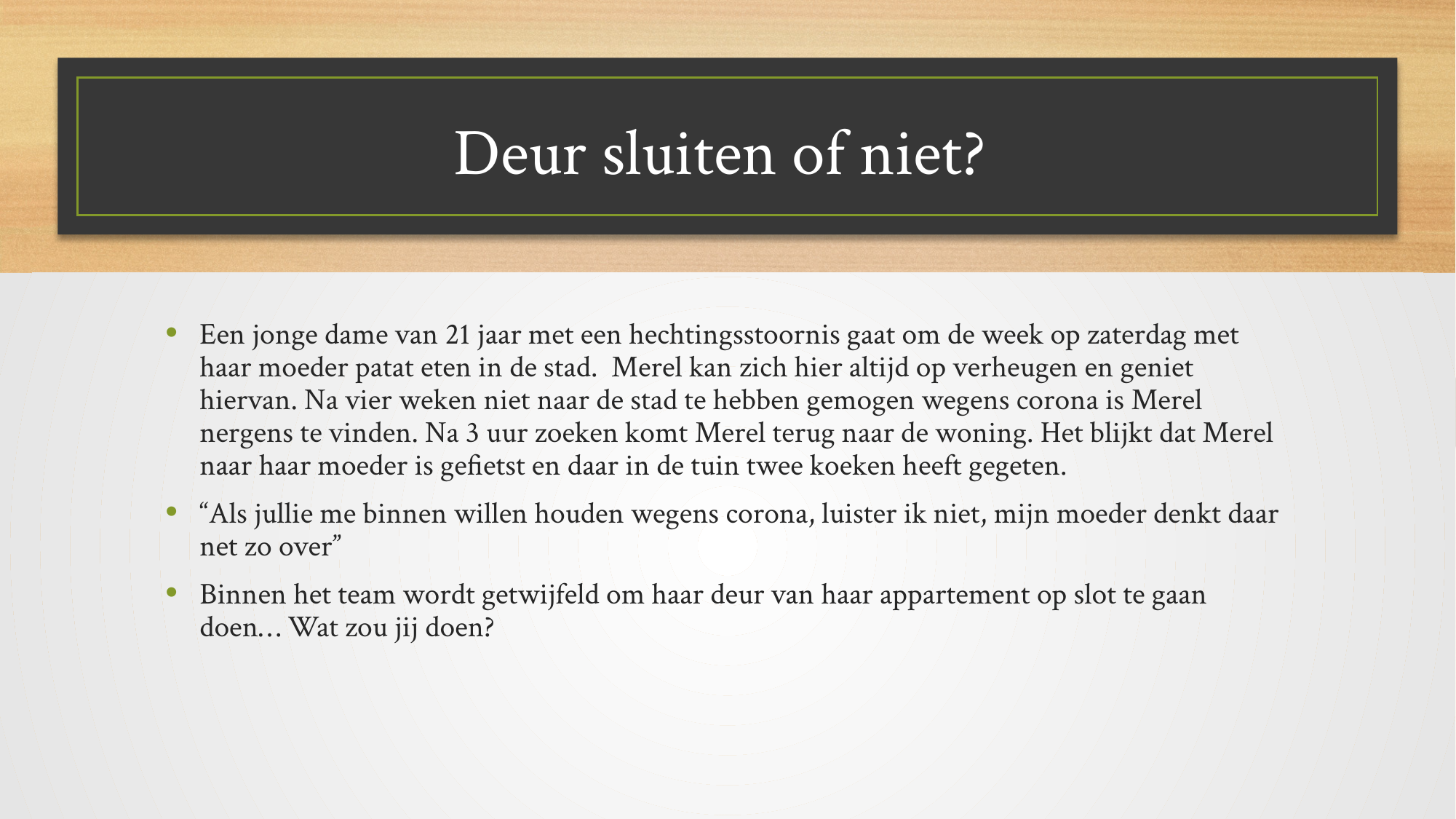

# Deur sluiten of niet?

Een jonge dame van 21 jaar met een hechtingsstoornis gaat om de week op zaterdag met haar moeder patat eten in de stad.  Merel kan zich hier altijd op verheugen en geniet hiervan. Na vier weken niet naar de stad te hebben gemogen wegens corona is Merel nergens te vinden. Na 3 uur zoeken komt Merel terug naar de woning. Het blijkt dat Merel naar haar moeder is gefietst en daar in de tuin twee koeken heeft gegeten.
“Als jullie me binnen willen houden wegens corona, luister ik niet, mijn moeder denkt daar net zo over”
Binnen het team wordt getwijfeld om haar deur van haar appartement op slot te gaan doen… Wat zou jij doen?